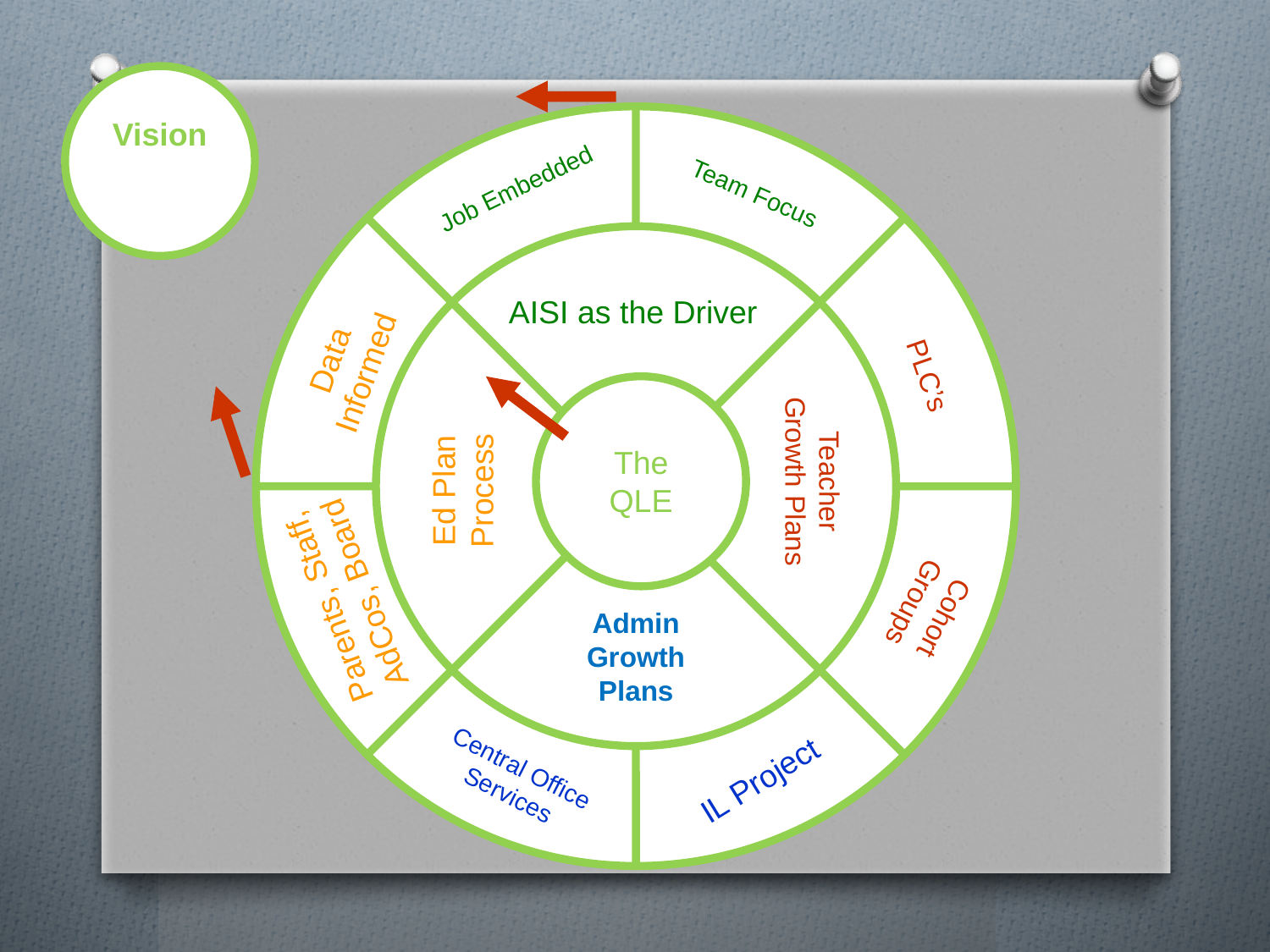

Vision

Job Embedded
Team Focus

AISI as the Driver
Data Informed
PLC’s

The QLE
Teacher Growth Plans
Ed Plan Process
Parents, Staff, AdCos, Board
Cohort Groups
Admin Growth Plans
Central Office Services
IL Project